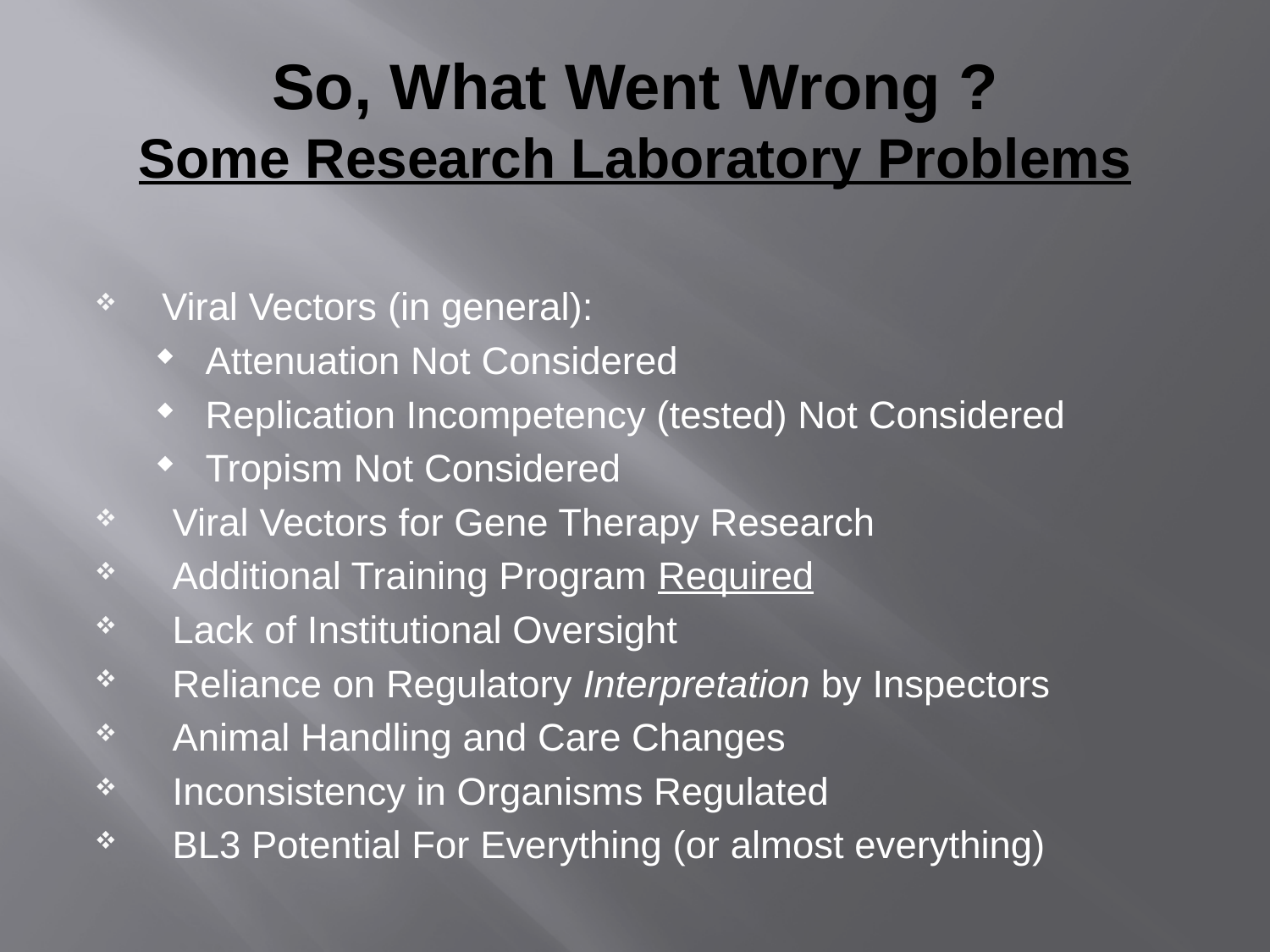

# So, What Went Wrong ? Some Research Laboratory Problems

 Viral Vectors (in general):
 Attenuation Not Considered
 Replication Incompetency (tested) Not Considered
 Tropism Not Considered
  Viral Vectors for Gene Therapy Research
  Additional Training Program Required
  Lack of Institutional Oversight
  Reliance on Regulatory Interpretation by Inspectors
  Animal Handling and Care Changes
  Inconsistency in Organisms Regulated
  BL3 Potential For Everything (or almost everything)